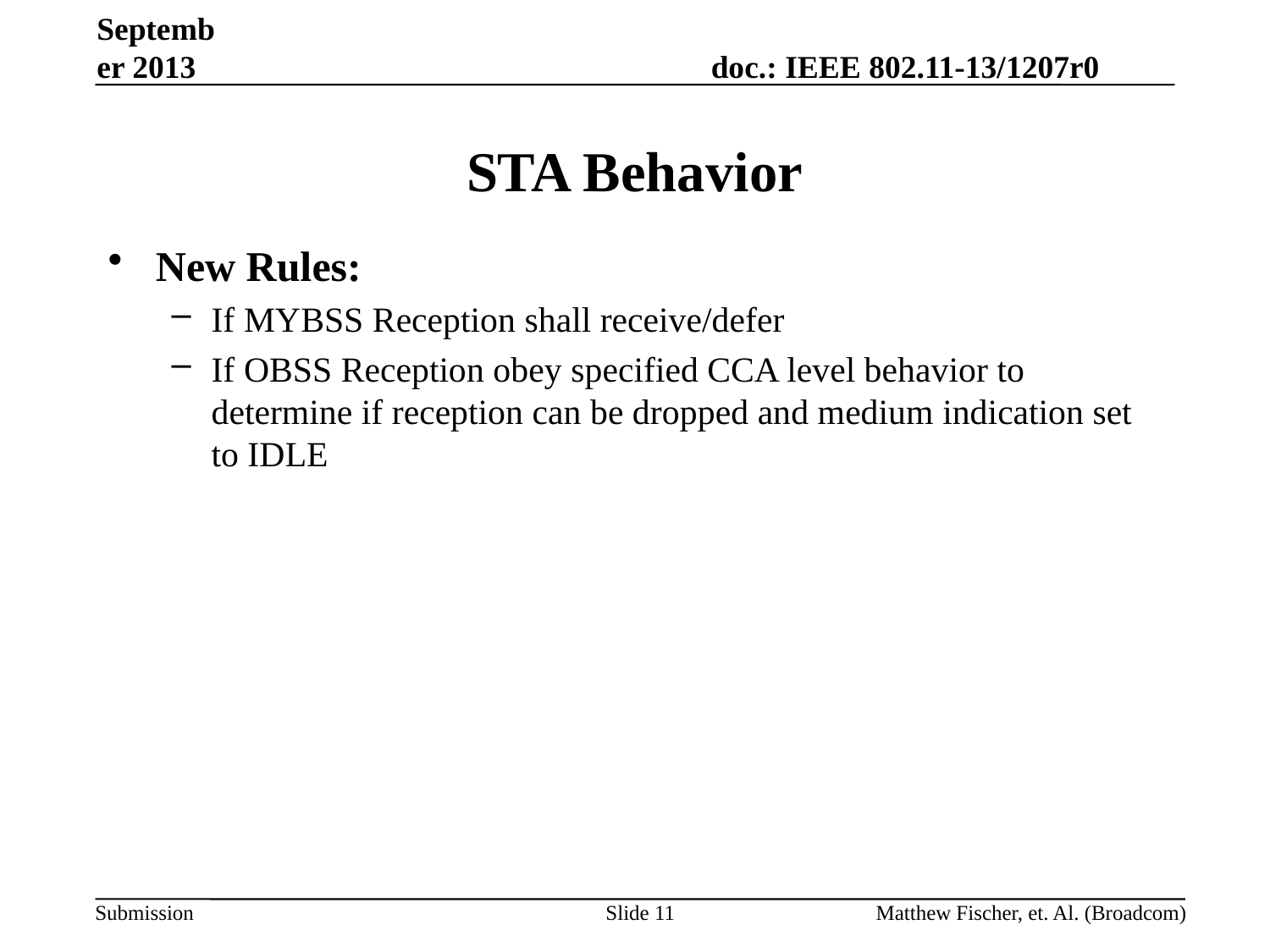

September 2013
# STA Behavior
New Rules:
If MYBSS Reception shall receive/defer
If OBSS Reception obey specified CCA level behavior to determine if reception can be dropped and medium indication set to IDLE
Slide 11
Matthew Fischer, et. Al. (Broadcom)